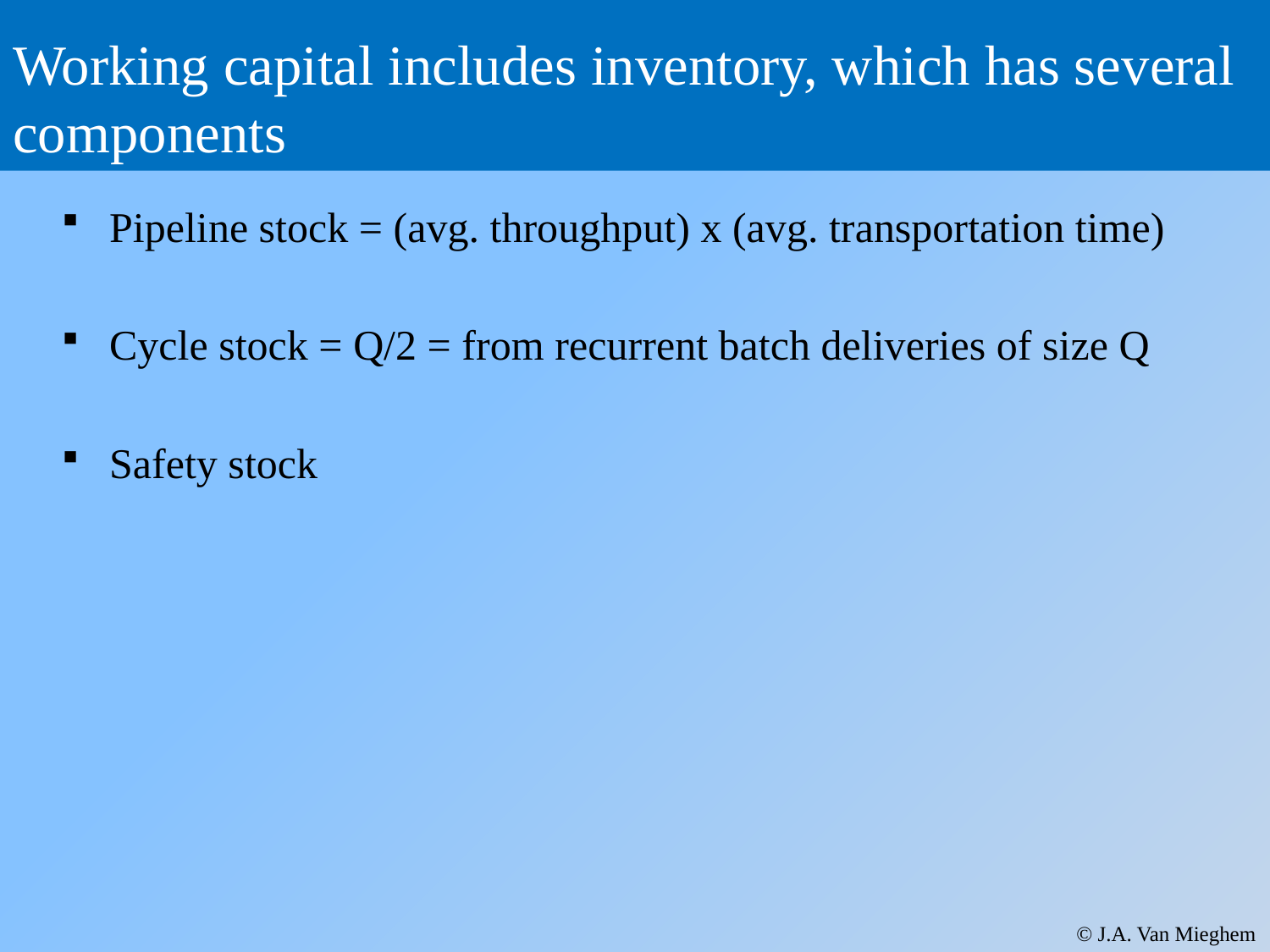

# Working capital includes inventory, which has several components
Pipeline stock = (avg. throughput) x (avg. transportation time)

Cycle stock = Q/2 = from recurrent batch deliveries of size Q

Safety stock